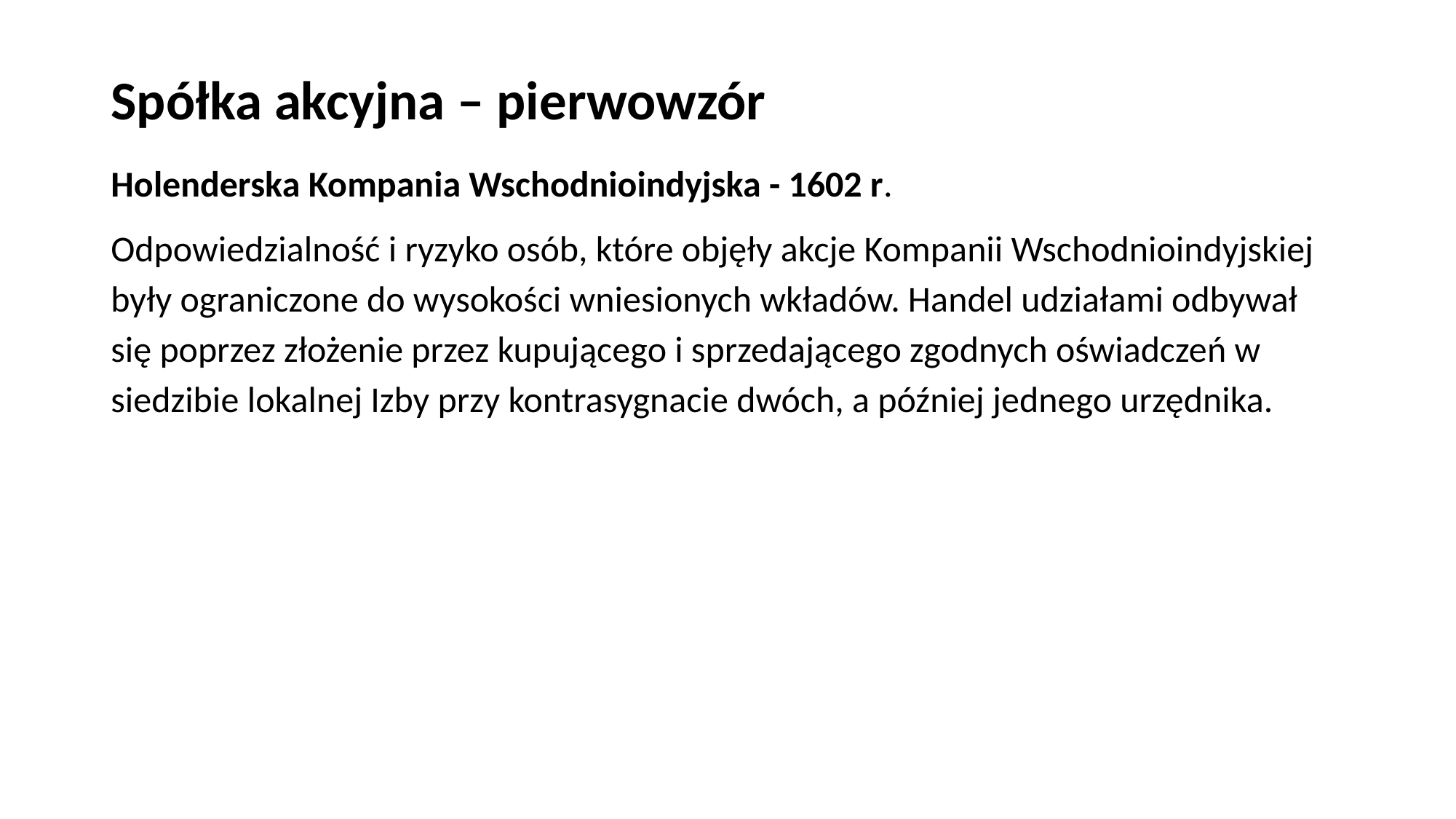

# Spółka akcyjna – pierwowzór
Holenderska Kompania Wschodnioindyjska - 1602 r.
Odpowiedzialność i ryzyko osób, które objęły akcje Kompanii Wschodnioindyjskiej były ograniczone do wysokości wniesionych wkładów. Handel udziałami odbywał się poprzez złożenie przez kupującego i sprzedającego zgodnych oświadczeń w siedzibie lokalnej Izby przy kontrasygnacie dwóch, a później jednego urzędnika.